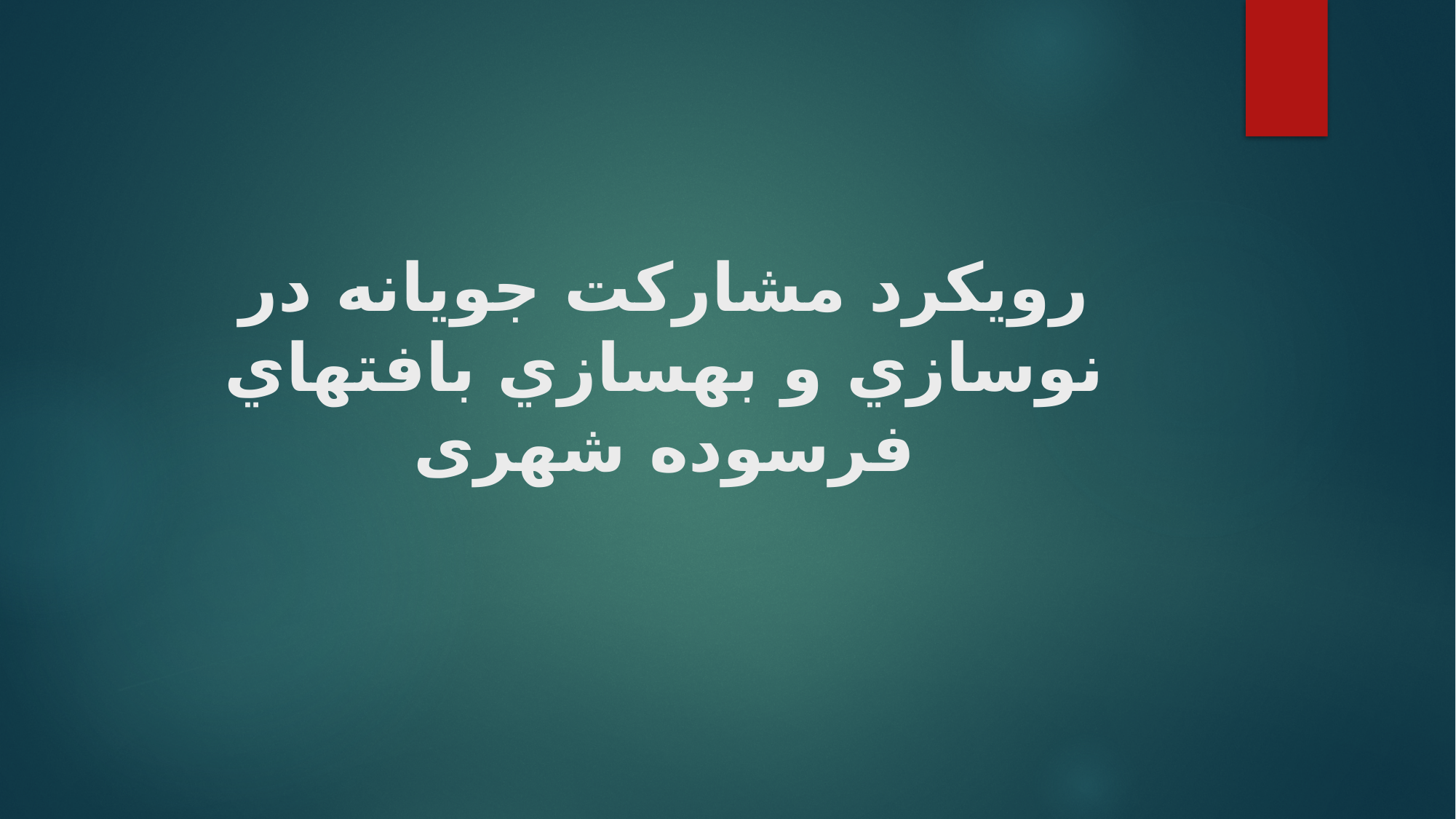

# رويكرد مشاركت جويانه در نوسازي و بهسازي بافتهاي فرسوده شهری